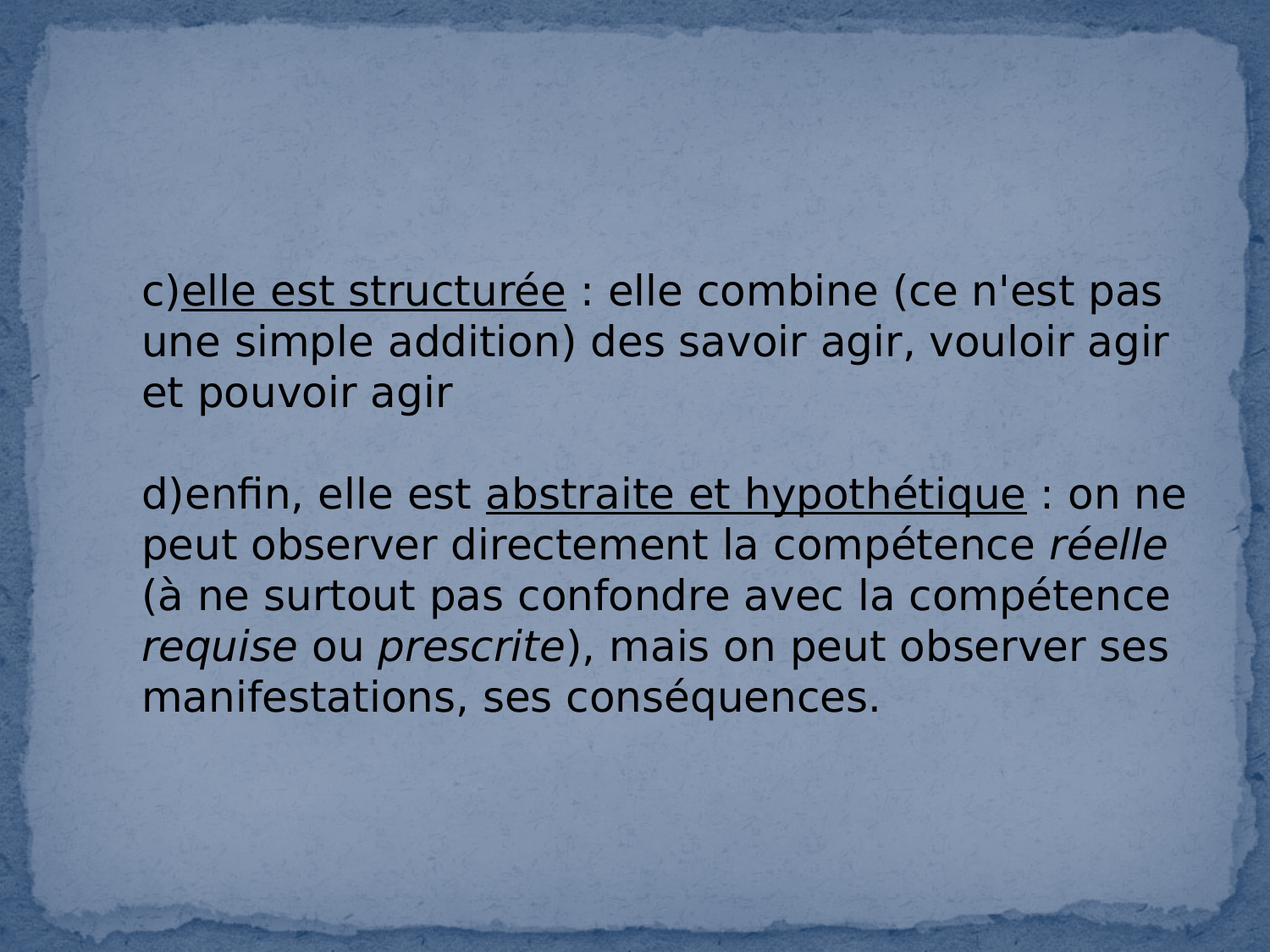

c)elle est structurée : elle combine (ce n'est pas une simple addition) des savoir agir, vouloir agir et pouvoir agir

d)enfin, elle est abstraite et hypothétique : on ne peut observer directement la compétence réelle (à ne surtout pas confondre avec la compétence requise ou prescrite), mais on peut observer ses manifestations, ses conséquences.